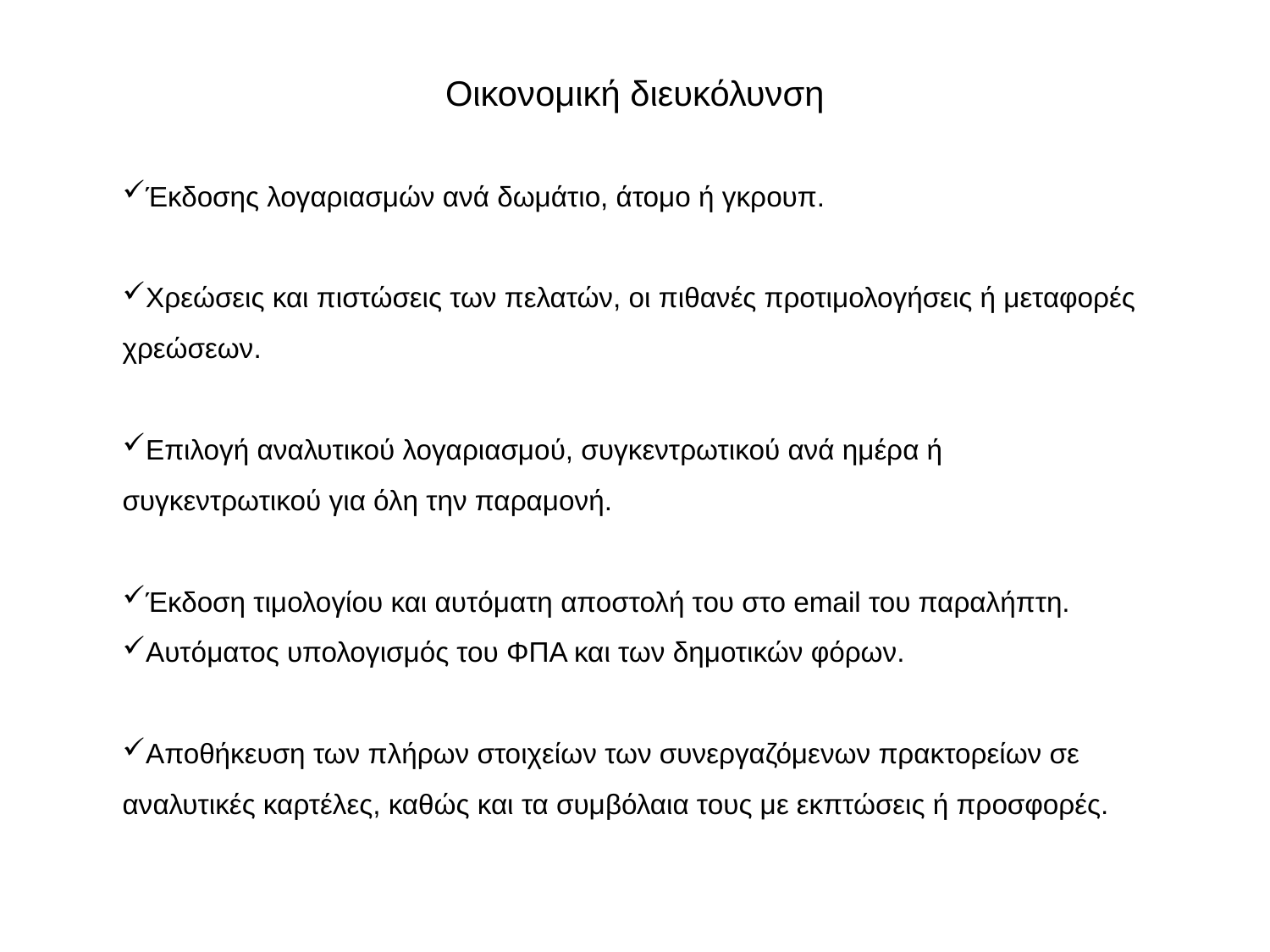

Οικονομική διευκόλυνση
Έκδοσης λογαριασμών ανά δωμάτιο, άτομο ή γκρουπ.

Χρεώσεις και πιστώσεις των πελατών, οι πιθανές προτιμολογήσεις ή μεταφορές χρεώσεων.

Επιλογή αναλυτικού λογαριασμού, συγκεντρωτικού ανά ημέρα ή συγκεντρωτικού για όλη την παραμονή.

Έκδοση τιμολογίου και αυτόματη αποστολή του στο email του παραλήπτη.
Αυτόματος υπολογισμός του ΦΠΑ και των δημοτικών φόρων.

Αποθήκευση των πλήρων στοιχείων των συνεργαζόμενων πρακτορείων σε αναλυτικές καρτέλες, καθώς και τα συμβόλαια τους με εκπτώσεις ή προσφορές.